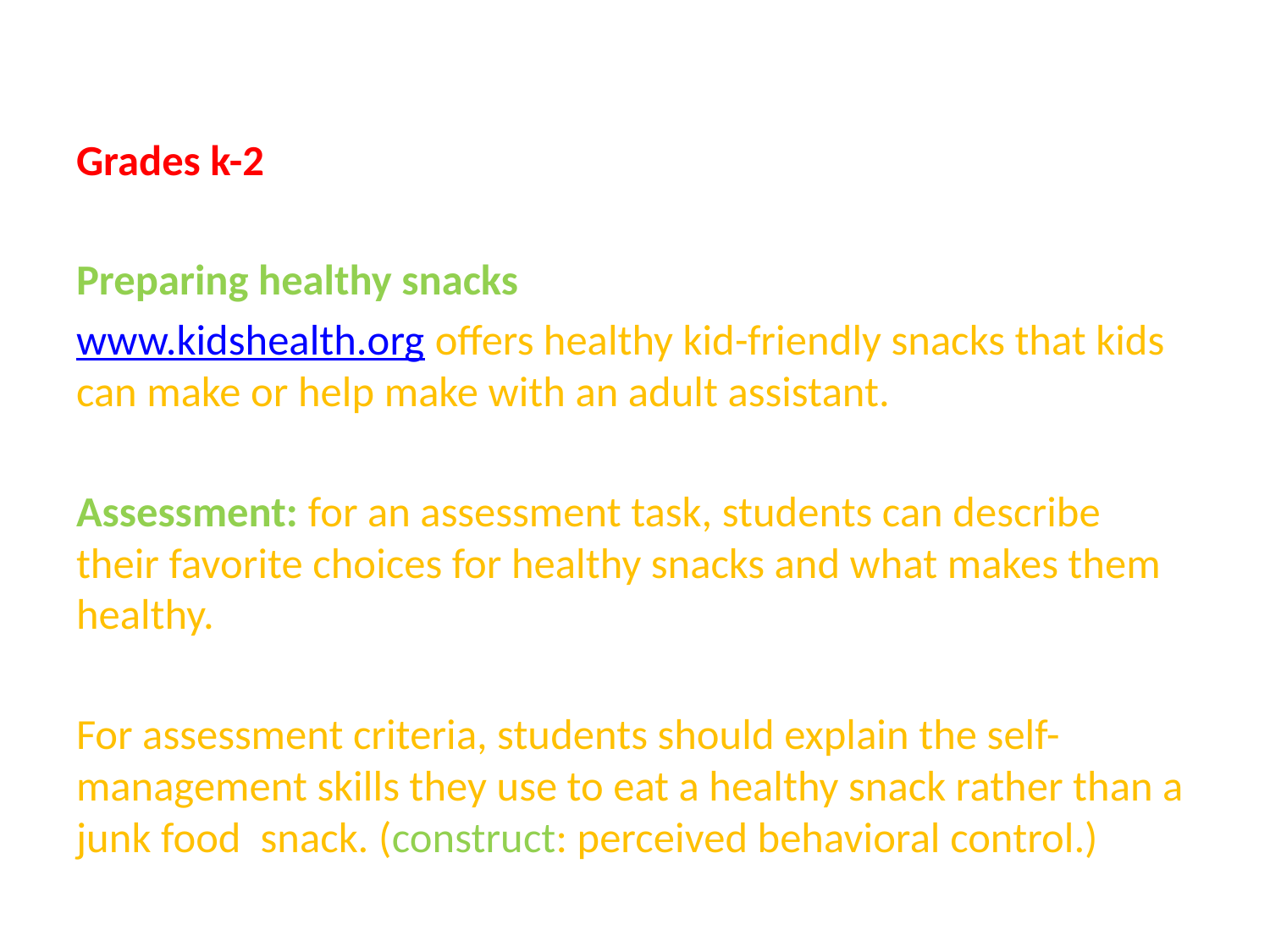

Grades k-2

Preparing healthy snacks
www.kidshealth.org offers healthy kid-friendly snacks that kids can make or help make with an adult assistant.

Assessment: for an assessment task, students can describe their favorite choices for healthy snacks and what makes them healthy.

For assessment criteria, students should explain the self-management skills they use to eat a healthy snack rather than a junk food  snack. (construct: perceived behavioral control.)